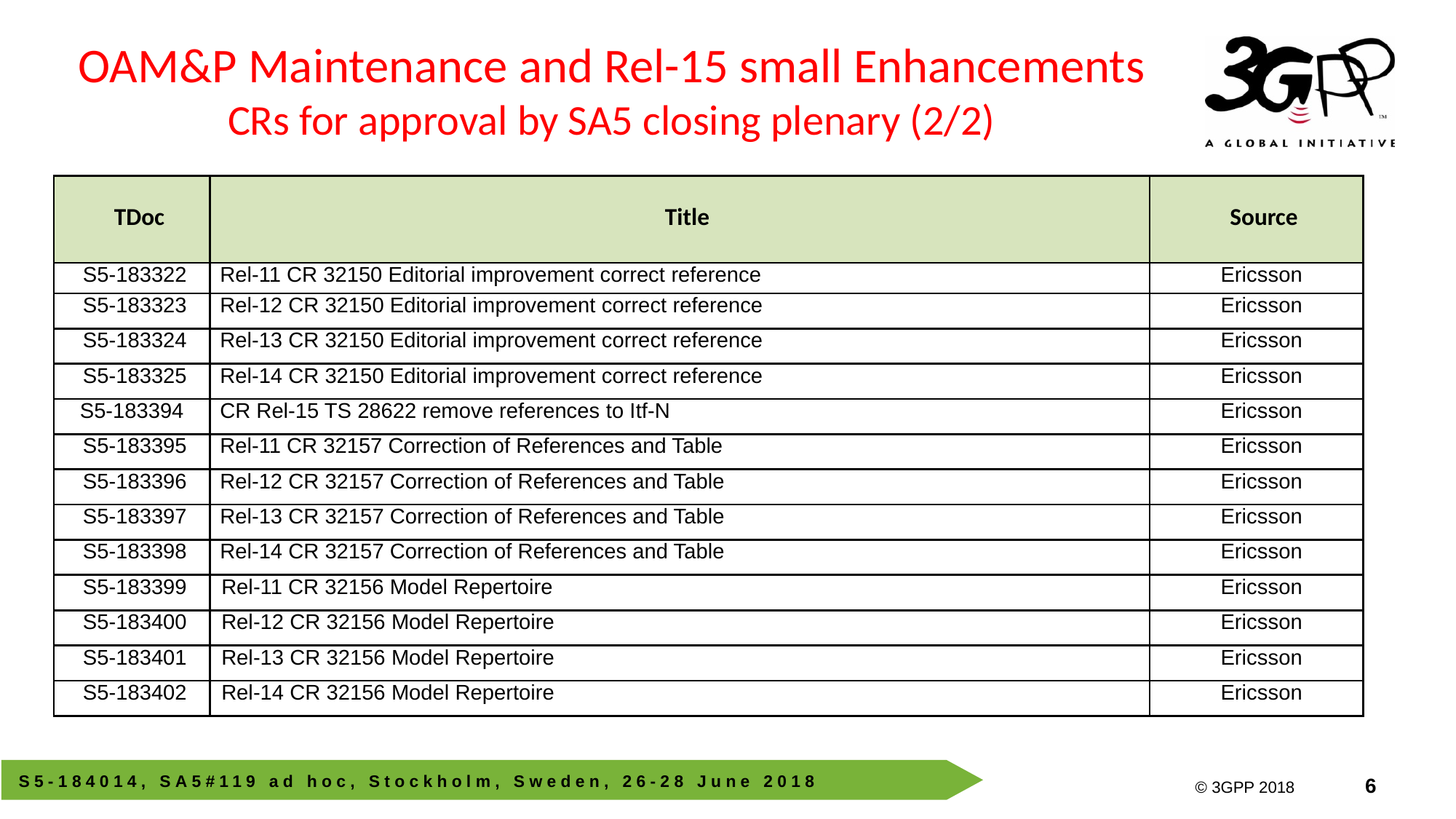

OAM&P Maintenance and Rel-15 small Enhancements
CRs for approval by SA5 closing plenary (2/2)
| TDoc | Title | Source |
| --- | --- | --- |
| S5‑183322 | Rel-11 CR 32150 Editorial improvement correct reference | Ericsson |
| S5‑183323 | Rel-12 CR 32150 Editorial improvement correct reference | Ericsson |
| S5‑183324 | Rel-13 CR 32150 Editorial improvement correct reference | Ericsson |
| S5‑183325 | Rel-14 CR 32150 Editorial improvement correct reference | Ericsson |
| S5-183394 | CR Rel-15 TS 28622 remove references to Itf-N | Ericsson |
| S5‑183395 | Rel-11 CR 32157 Correction of References and Table | Ericsson |
| S5‑183396 | Rel-12 CR 32157 Correction of References and Table | Ericsson |
| S5‑183397 | Rel-13 CR 32157 Correction of References and Table | Ericsson |
| S5‑183398 | Rel-14 CR 32157 Correction of References and Table | Ericsson |
| S5‑183399 | Rel-11 CR 32156 Model Repertoire | Ericsson |
| S5‑183400 | Rel-12 CR 32156 Model Repertoire | Ericsson |
| S5‑183401 | Rel-13 CR 32156 Model Repertoire | Ericsson |
| S5‑183402 | Rel-14 CR 32156 Model Repertoire | Ericsson |